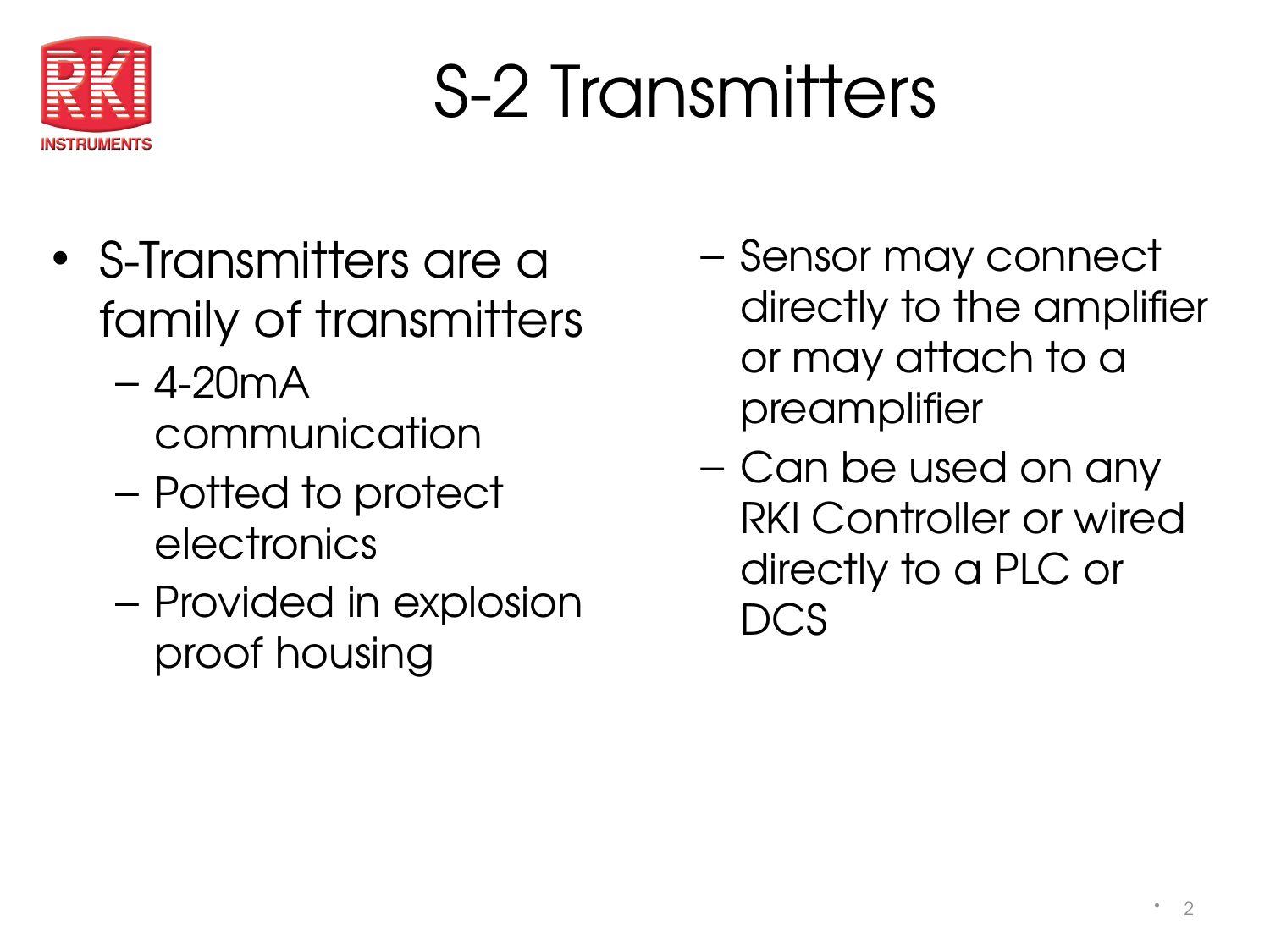

# S-2 Transmitters
S-Transmitters are a family of transmitters
4-20mA communication
Potted to protect electronics
Provided in explosion proof housing

Sensor may connect directly to the amplifier or may attach to a preamplifier
Can be used on any RKI Controller or wired directly to a PLC or DCS
2